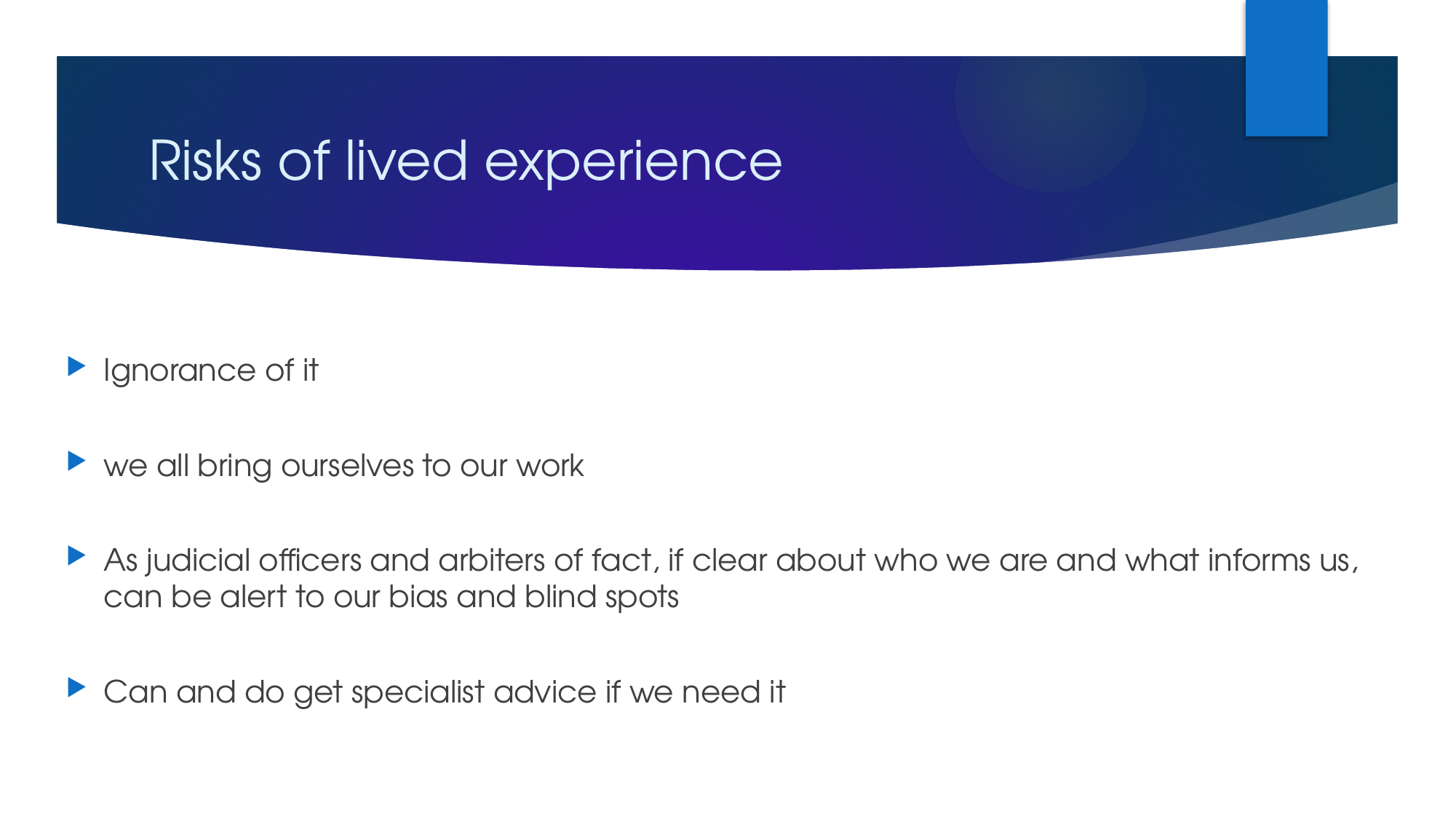

# Risks of lived experience

Ignorance of it

we all bring ourselves to our work

As judicial officers and arbiters of fact, if clear about who we are and what informs us, can be alert to our bias and blind spots

Can and do get specialist advice if we need it